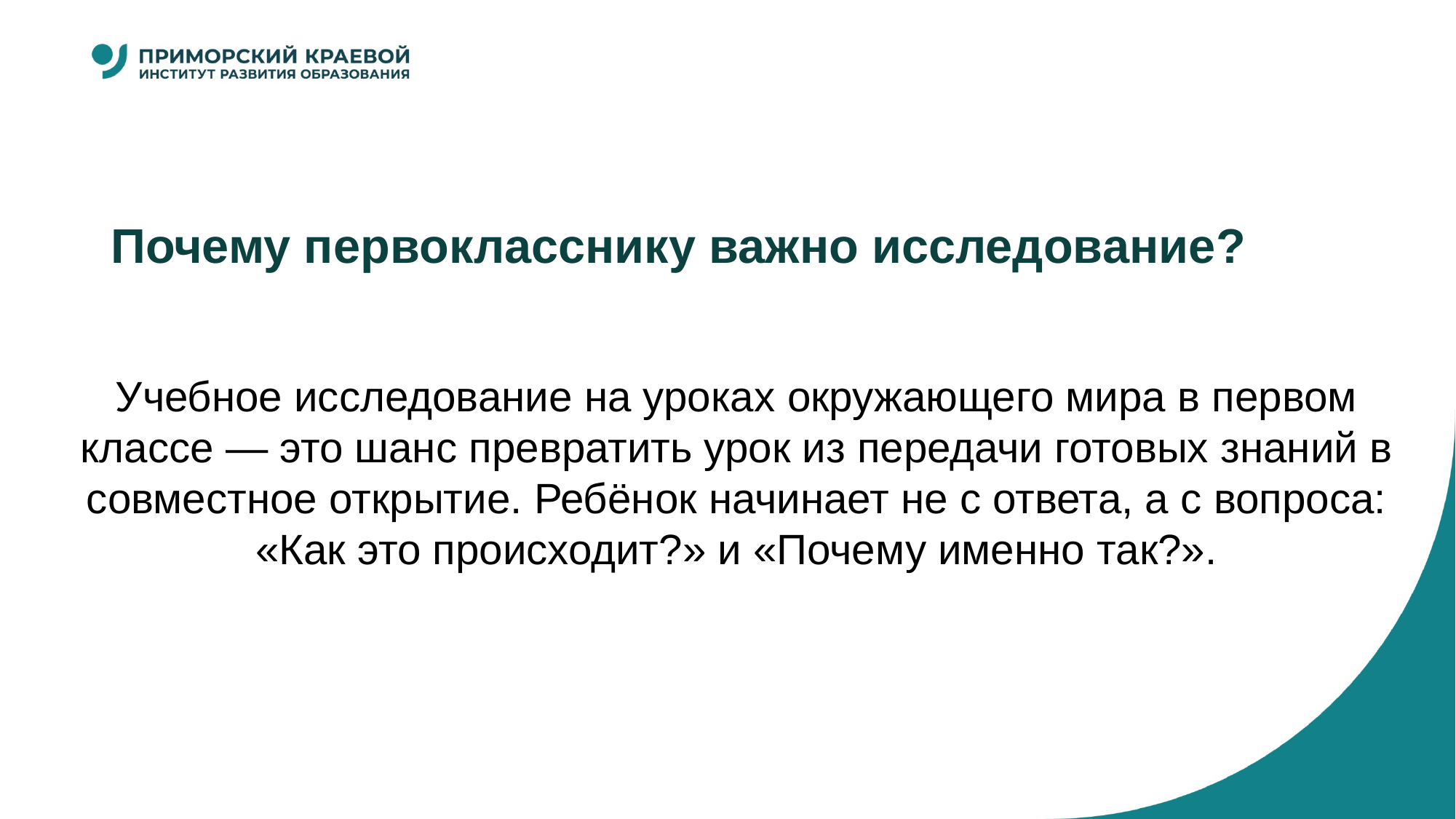

#
Почему первокласснику важно исследование?

Учебное исследование на уроках окружающего мира в первом классе — это шанс превратить урок из передачи готовых знаний в совместное открытие. Ребёнок начинает не с ответа, а с вопроса: «Как это происходит?» и «Почему именно так?».